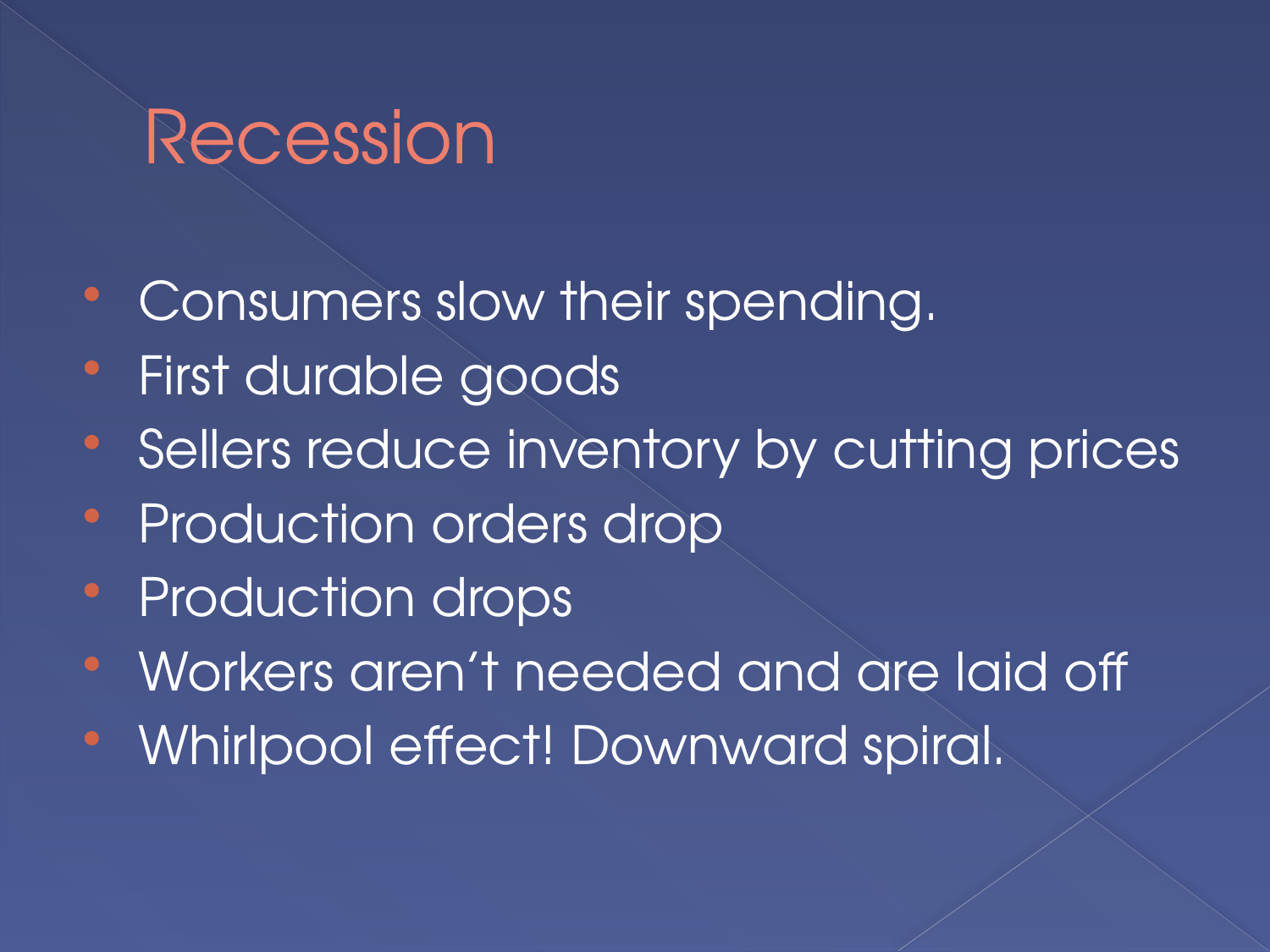

# Recession
Consumers slow their spending.
First durable goods
Sellers reduce inventory by cutting prices
Production orders drop
Production drops
Workers aren’t needed and are laid off
Whirlpool effect! Downward spiral.